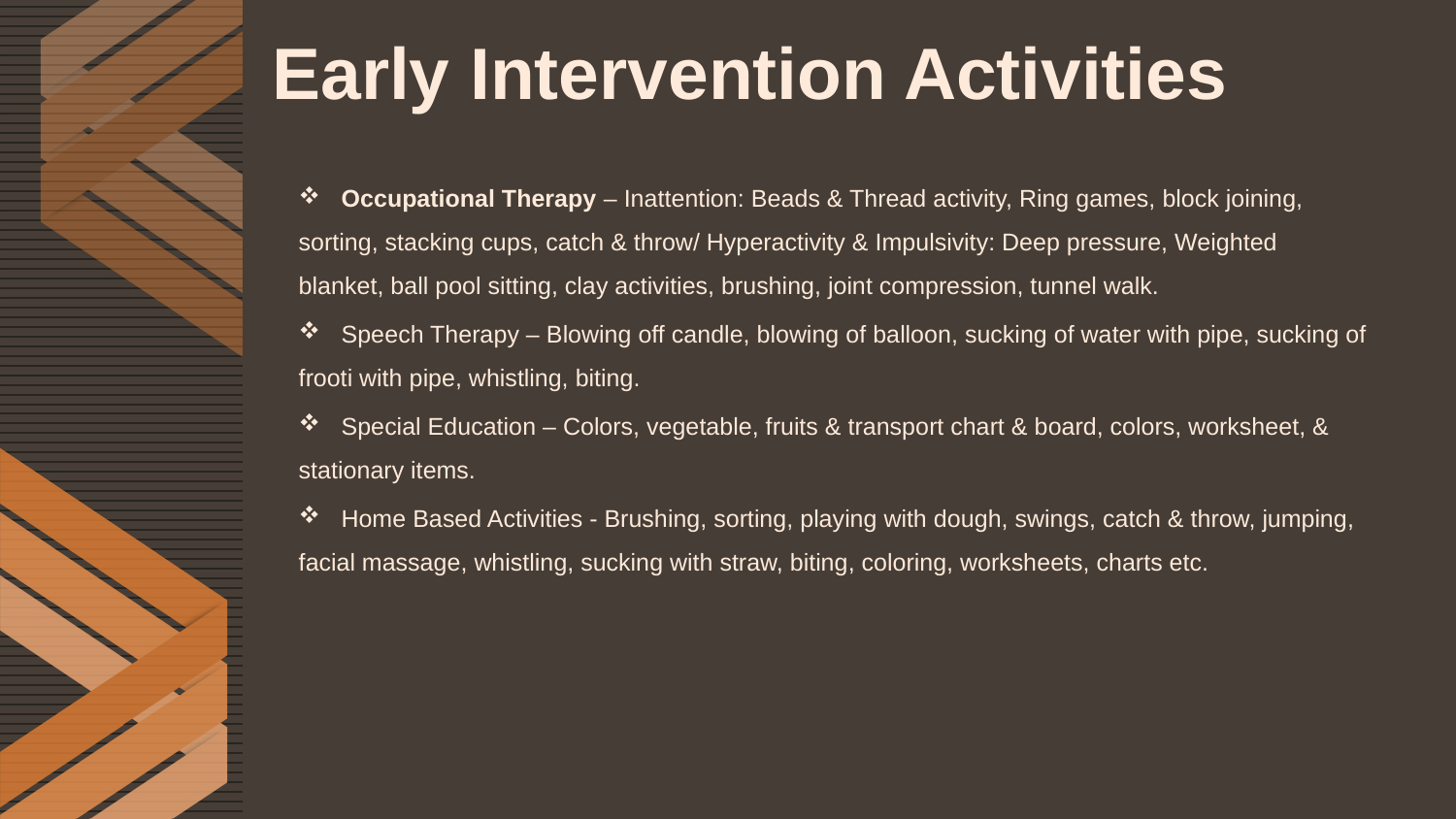

# Early Intervention Activities
   Occupational Therapy – Inattention: Beads & Thread activity, Ring games, block joining, sorting, stacking cups, catch & throw/ Hyperactivity & Impulsivity: Deep pressure, Weighted blanket, ball pool sitting, clay activities, brushing, joint compression, tunnel walk.
   Speech Therapy – Blowing off candle, blowing of balloon, sucking of water with pipe, sucking of frooti with pipe, whistling, biting.
   Special Education – Colors, vegetable, fruits & transport chart & board, colors, worksheet, & stationary items.
   Home Based Activities - Brushing, sorting, playing with dough, swings, catch & throw, jumping, facial massage, whistling, sucking with straw, biting, coloring, worksheets, charts etc.